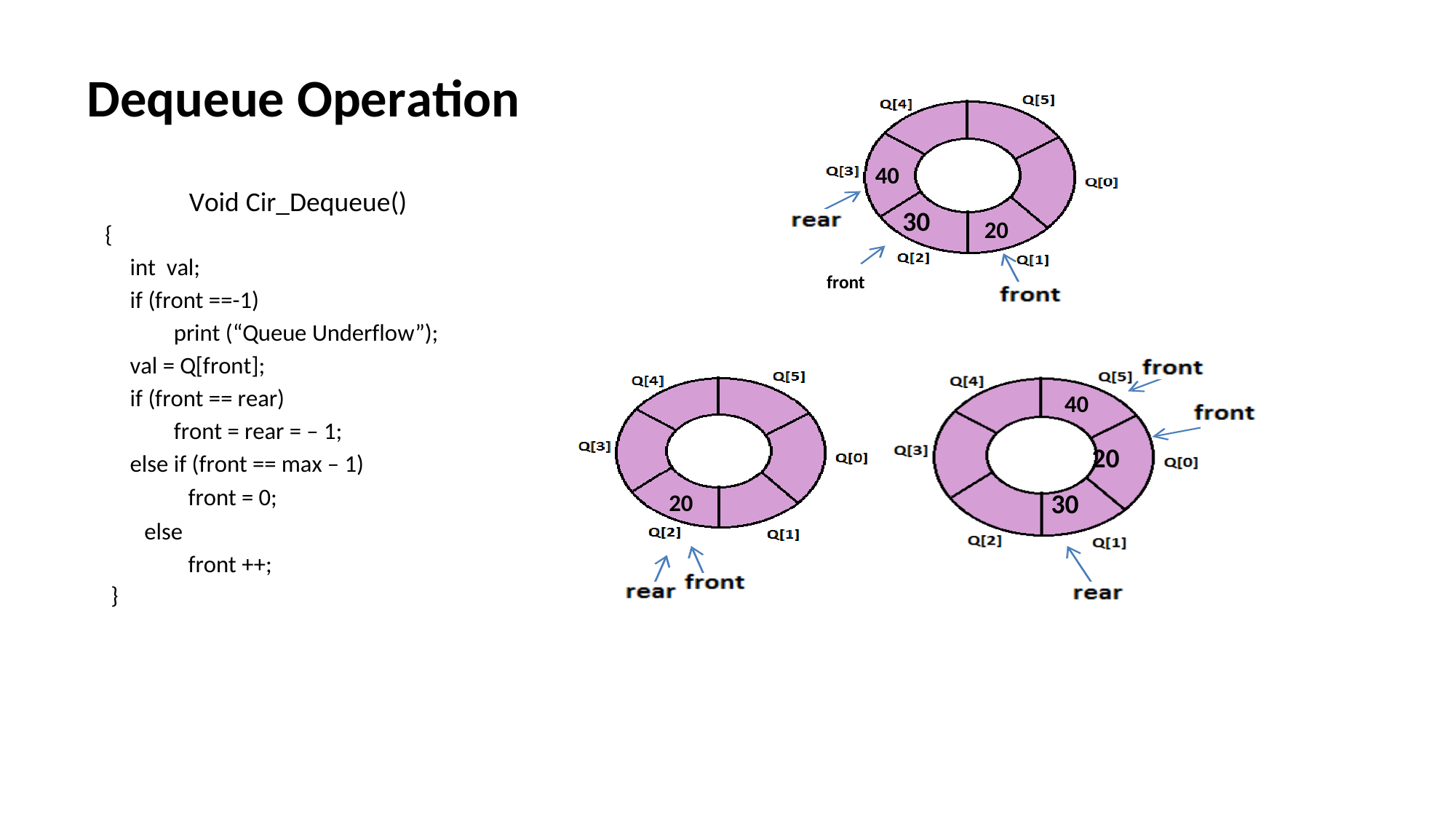

Dequeue Operation
Void Cir_Dequeue()
{
int  val;
if (front ==-1)
print (“Queue Underflow”);
val = Q[front];
if (front == rear)
front = rear = – 1;
else if (front == max – 1)

40
30

20

front

40
20
30

front = 0;
else
front ++;
20

}